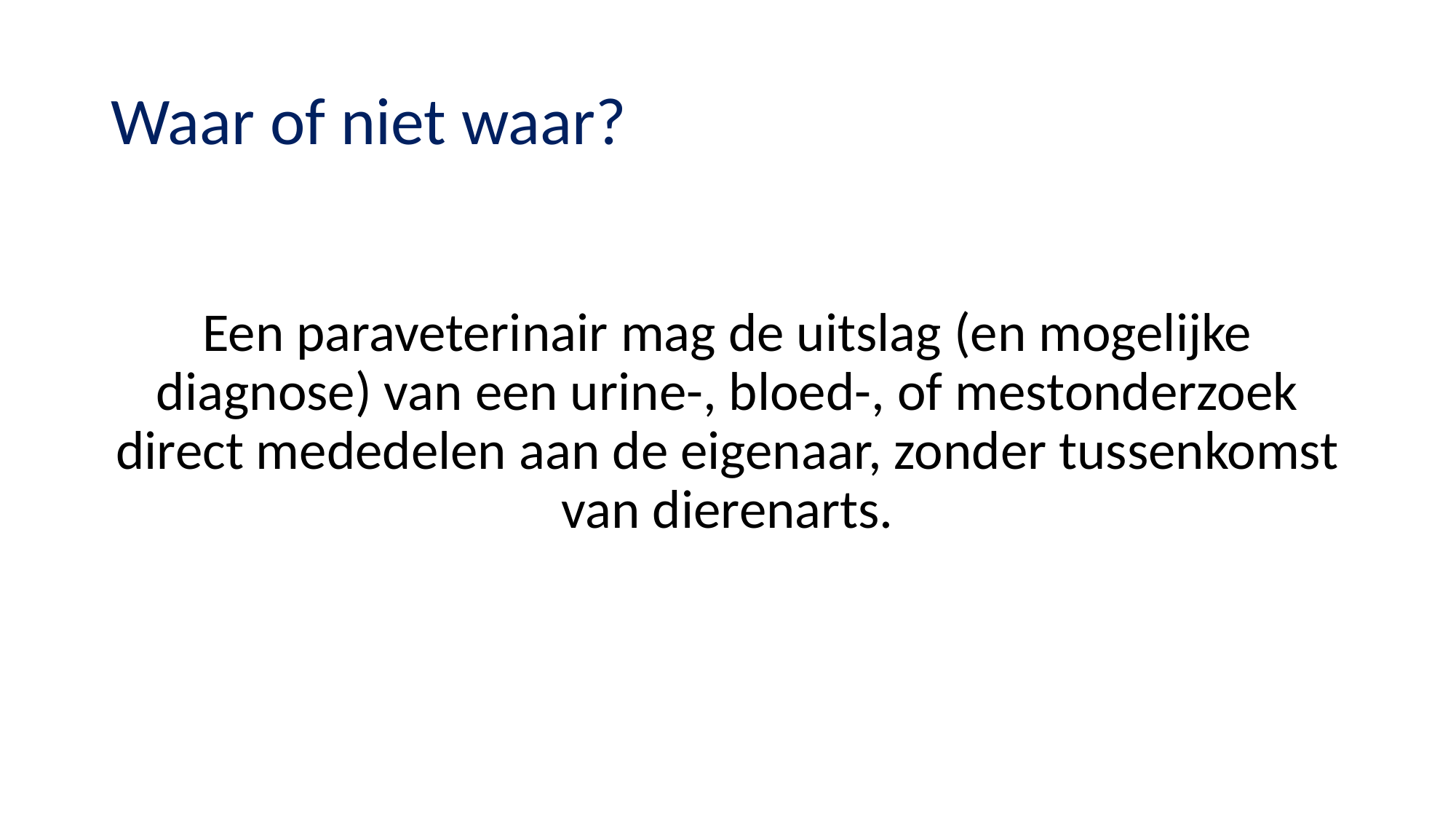

# Waar of niet waar?

Een paraveterinair mag de uitslag (en mogelijke diagnose) van een urine-, bloed-, of mestonderzoek direct mededelen aan de eigenaar, zonder tussenkomst van dierenarts.